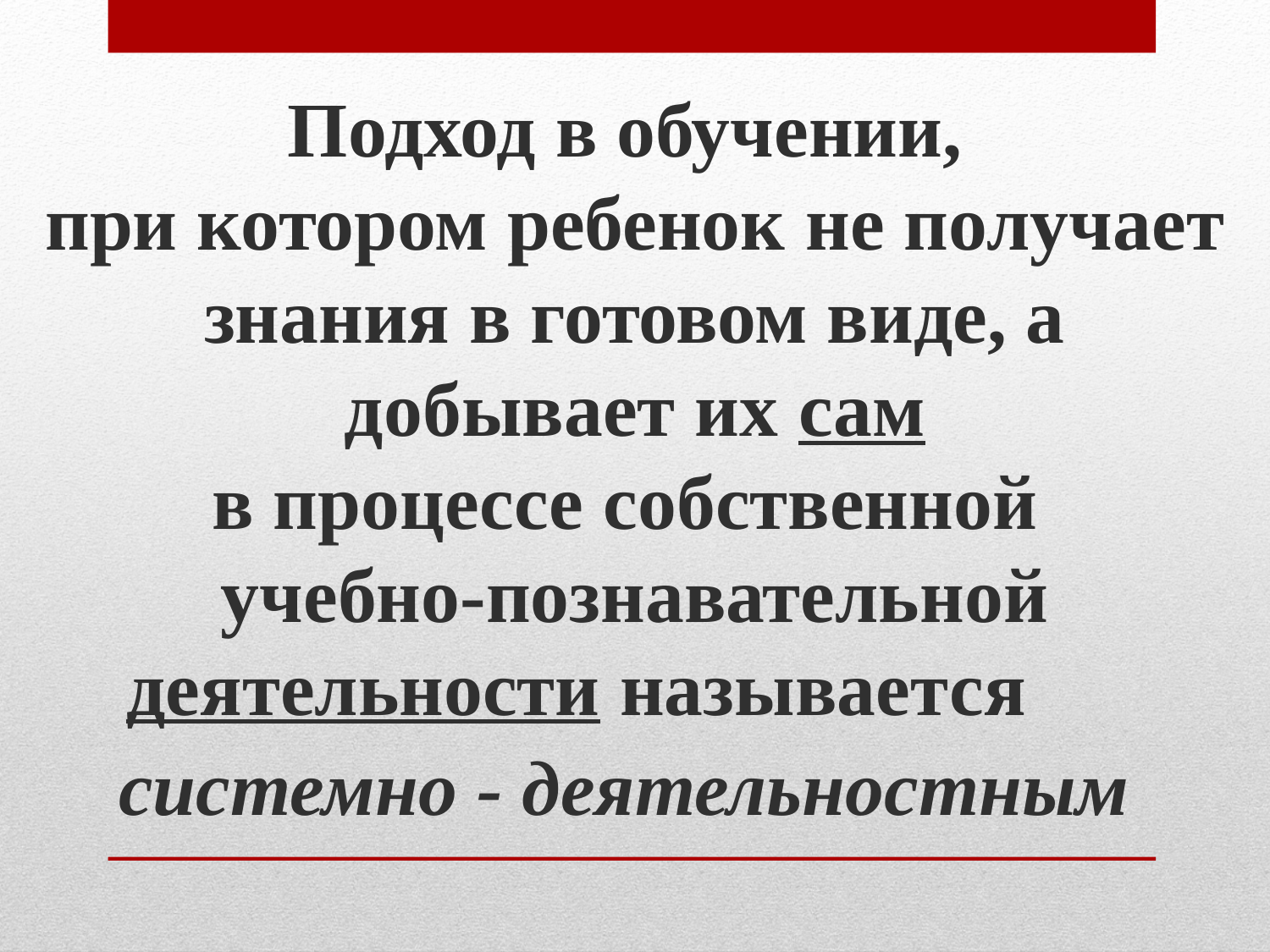

Подход в обучении,
при котором ребенок не получает знания в готовом виде, а добывает их сам
в процессе собственной
учебно-познавательной деятельности называется
системно - деятельностным